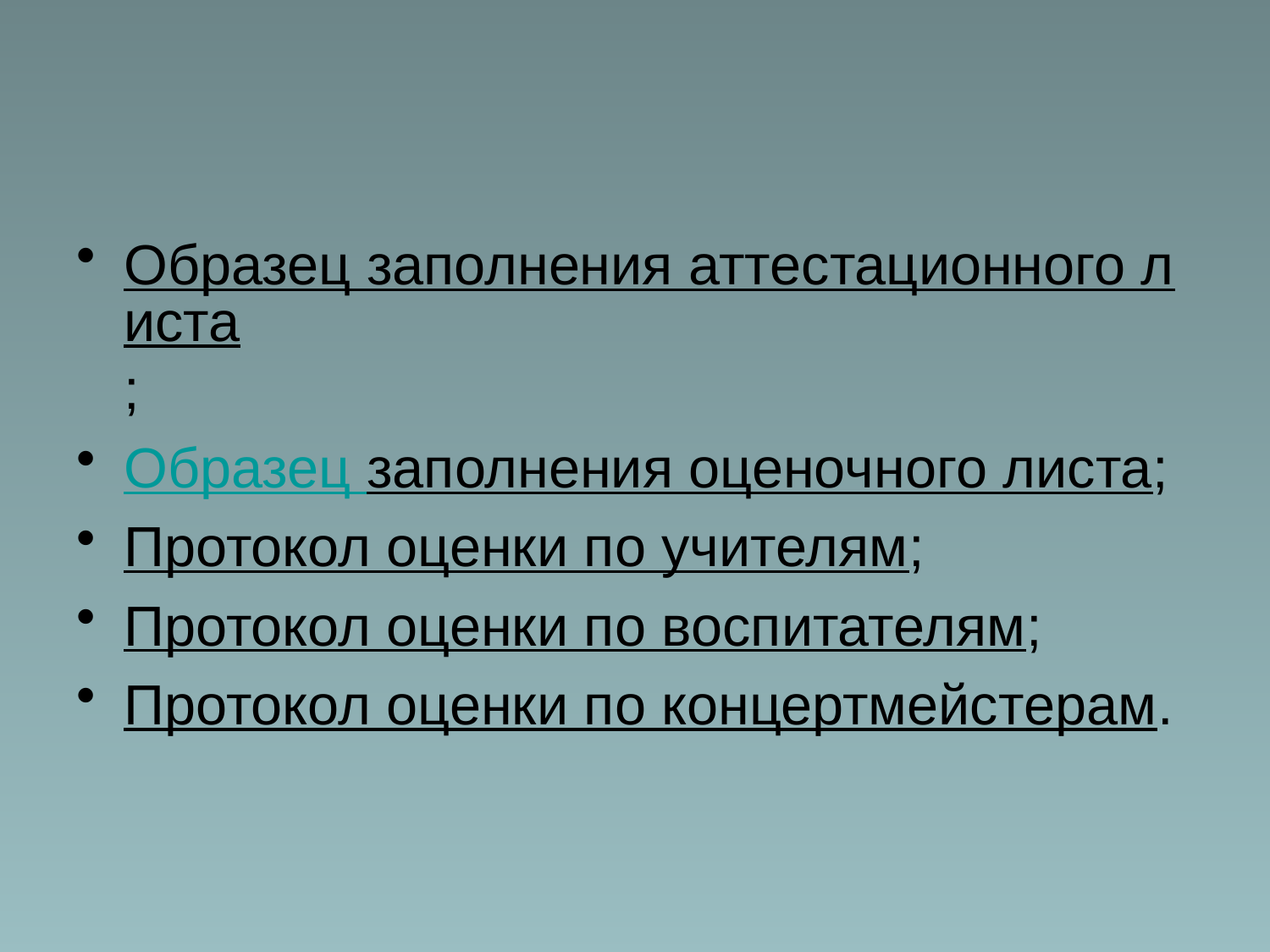

Образец заполнения аттестационного листа;
Образец заполнения оценочного листа;
Протокол оценки по учителям;
Протокол оценки по воспитателям;
Протокол оценки по концертмейстерам.